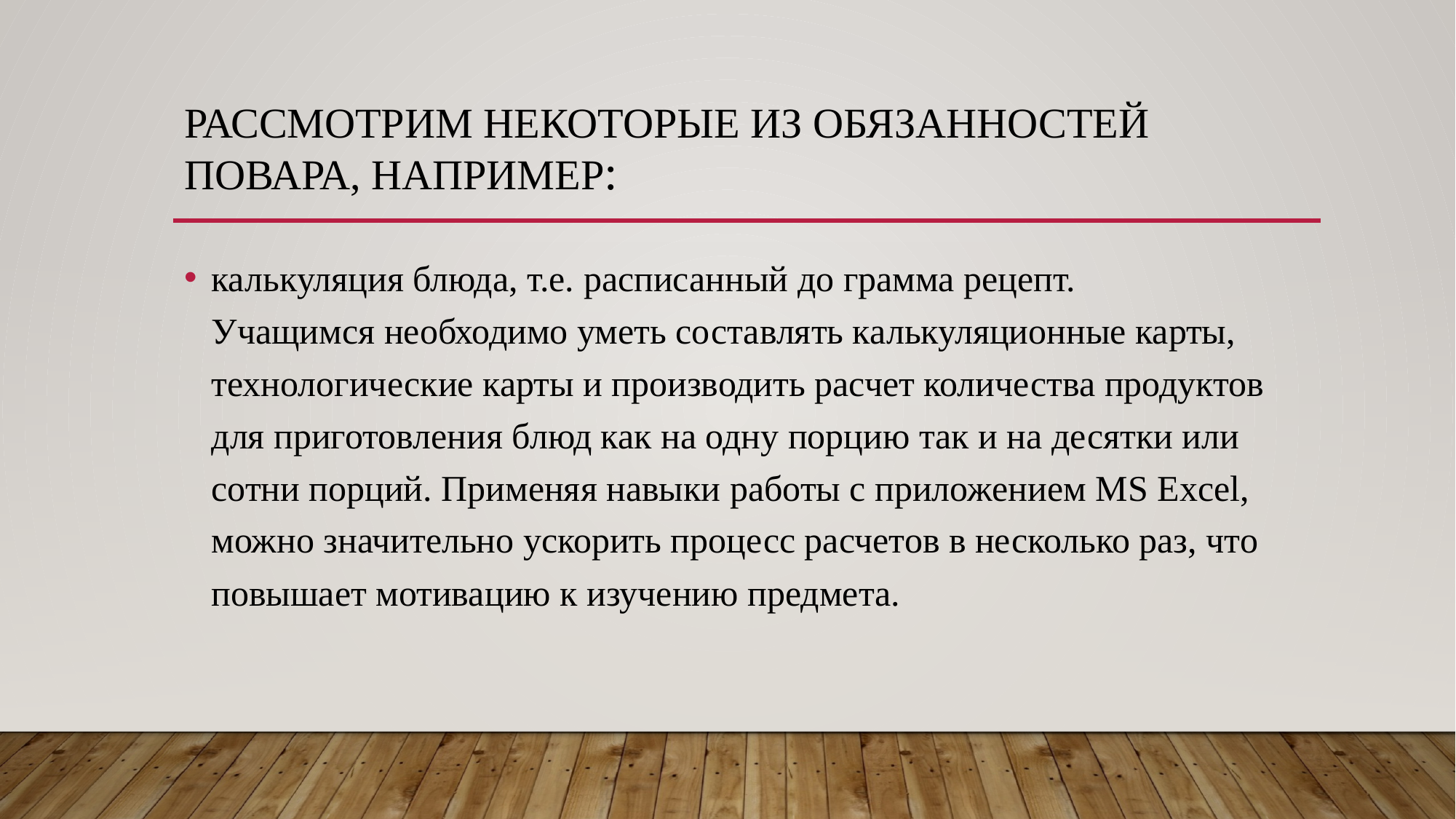

# Рассмотрим некоторые из обязанностей повара, например:
калькуляция блюда, т.е. расписанный до грамма рецепт. Учащимся необходимо уметь составлять калькуляционные карты, технологические карты и производить расчет количества продуктов для приготовления блюд как на одну порцию так и на десятки или сотни порций. Применяя навыки работы с приложением MS Excel, можно значительно ускорить процесс расчетов в несколько раз, что повышает мотивацию к изучению предмета.